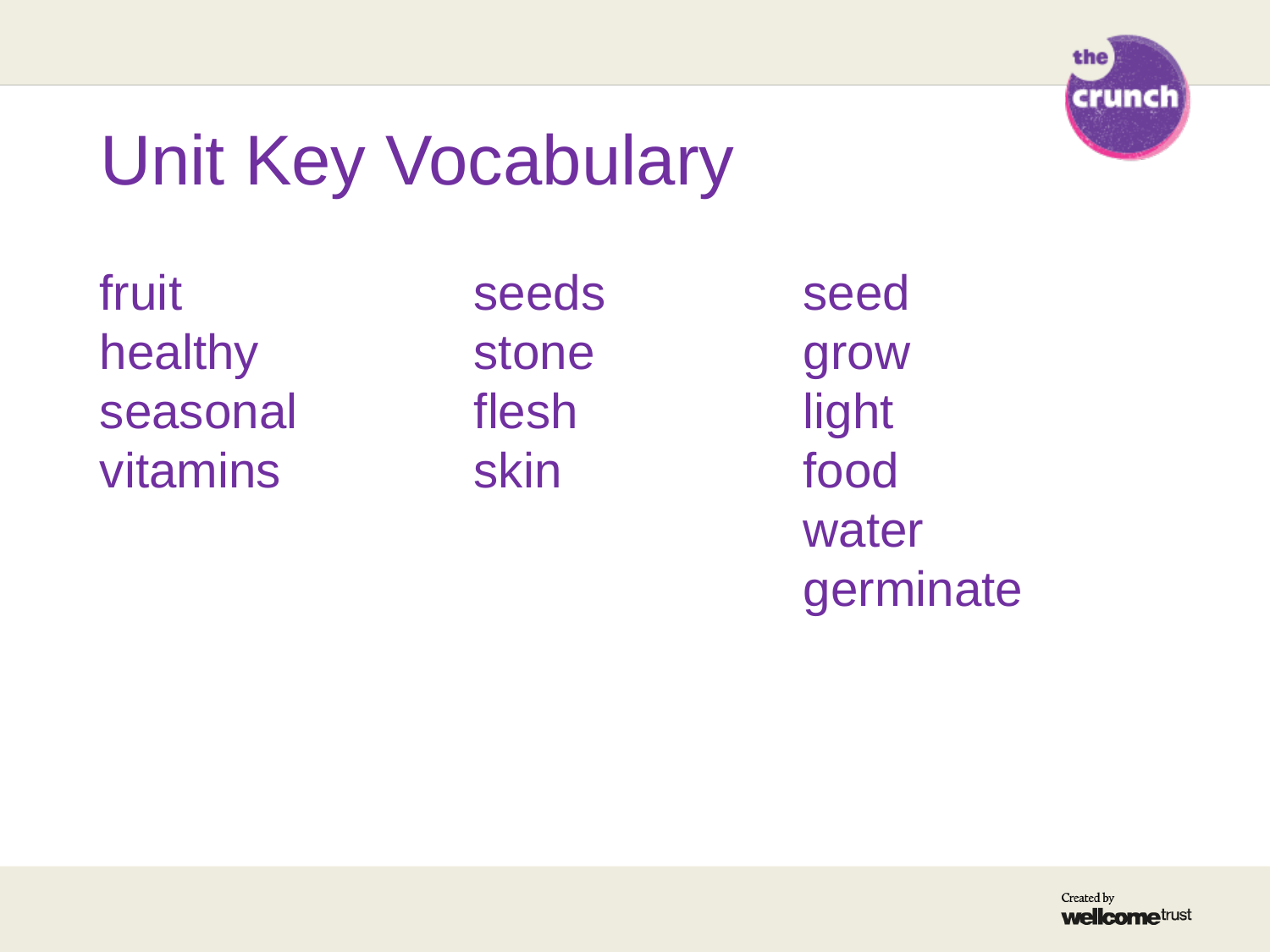

# Unit Key Vocabulary
fruit
healthy
seasonal
vitamins
seeds
stone
flesh
skin

seed
grow
light
food
water
germinate